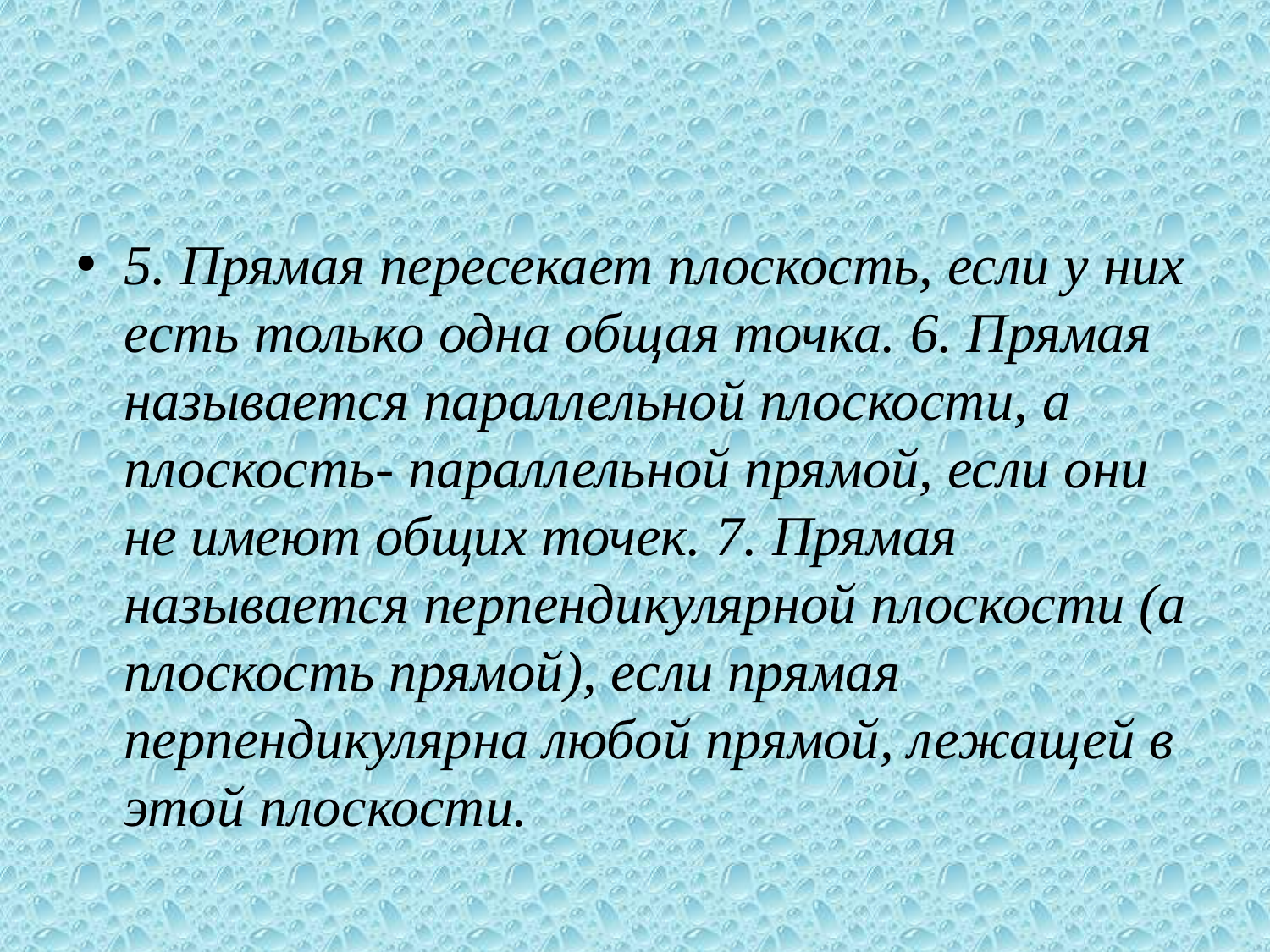

5. Прямая пересекает плоскость, если у них есть только одна общая точка. 6. Прямая называется параллельной плоскости, а плоскость- параллельной прямой, если они не имеют общих точек. 7. Прямая называется перпендикулярной плоскости (а плоскость прямой), если прямая перпендикулярна любой прямой, лежащей в этой плоскости.